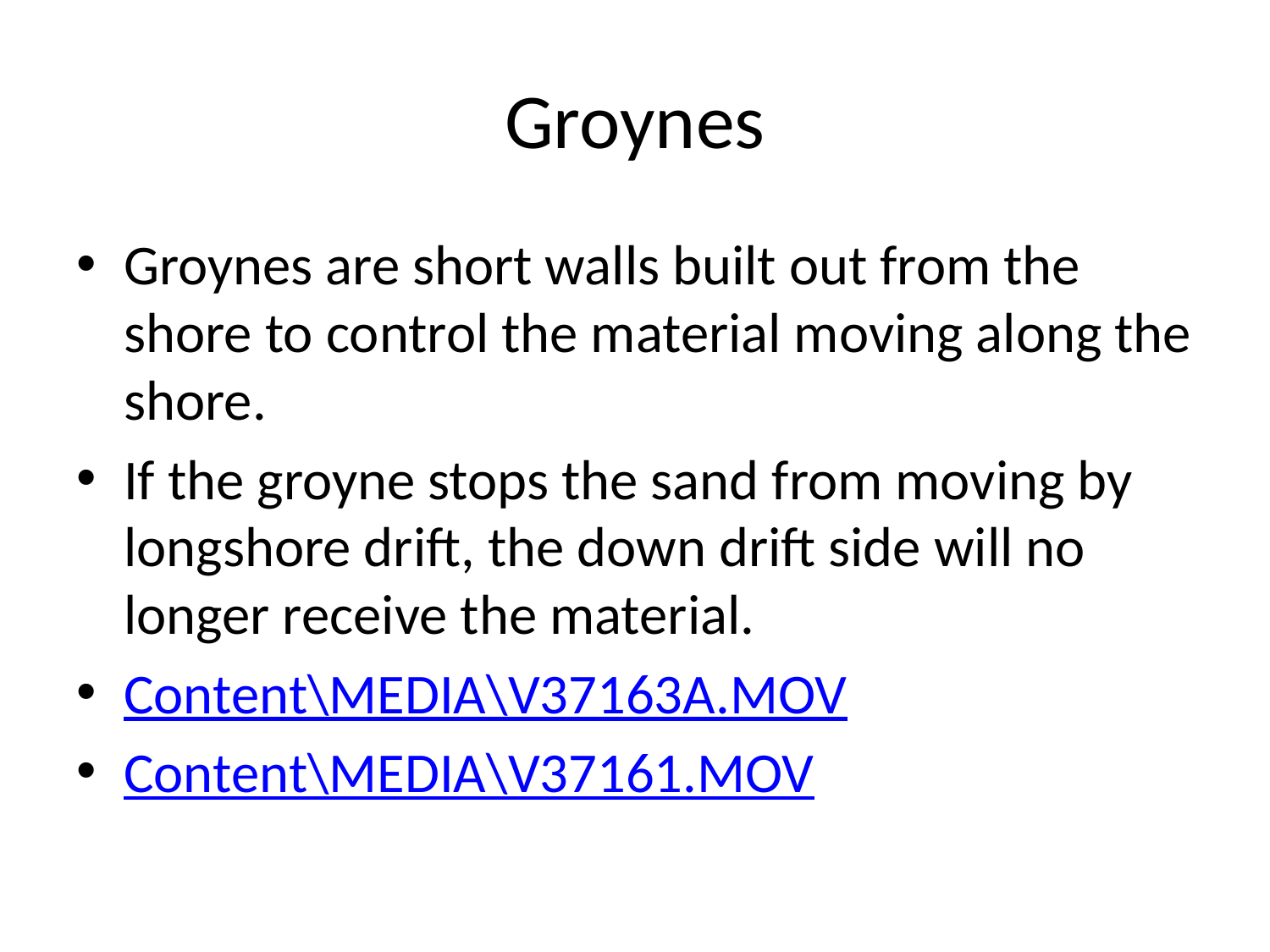

# Groynes
Groynes are short walls built out from the shore to control the material moving along the shore.
If the groyne stops the sand from moving by longshore drift, the down drift side will no longer receive the material.
Content\MEDIA\V37163A.MOV
Content\MEDIA\V37161.MOV